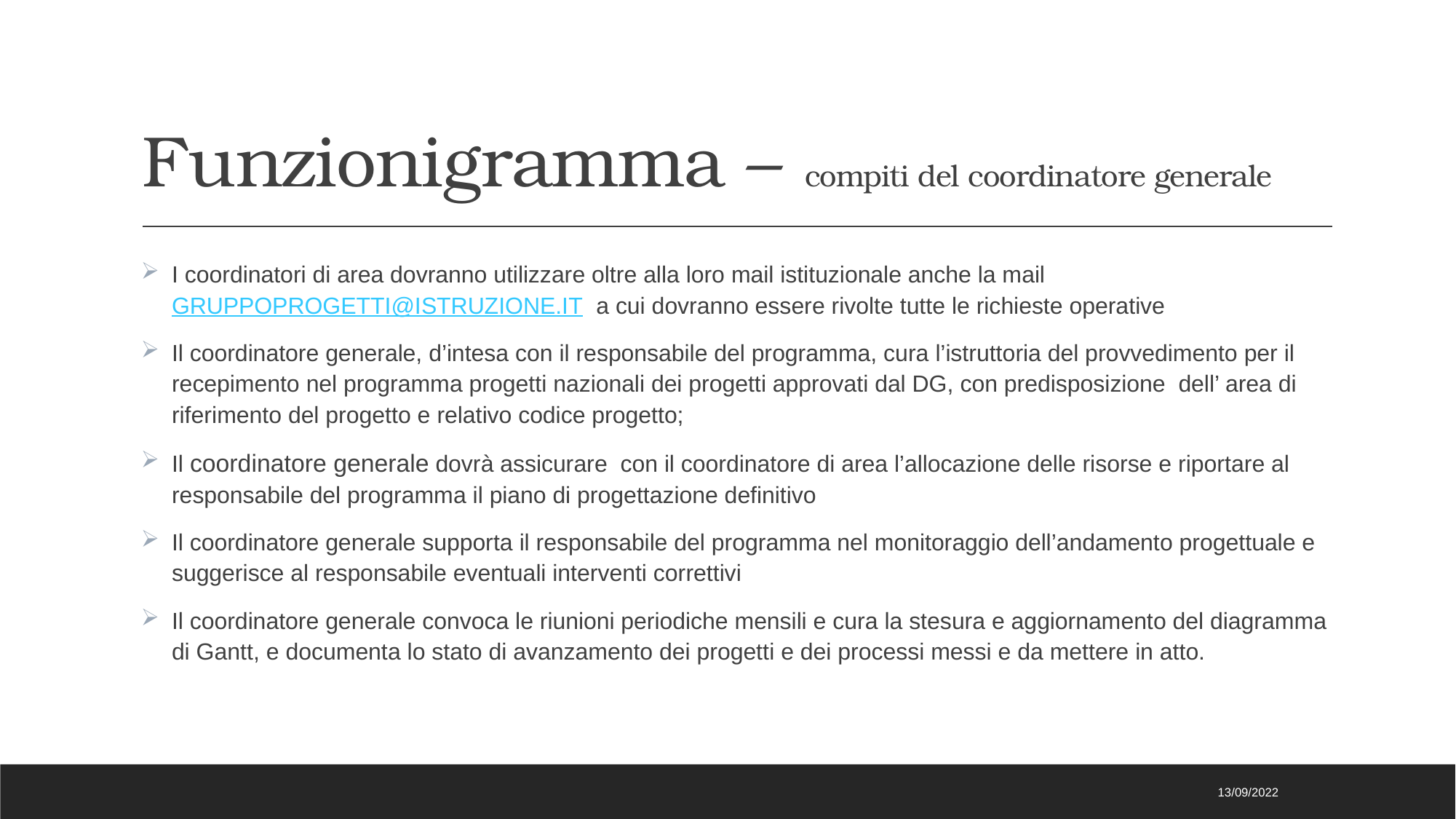

# Funzionigramma – compiti del coordinatore generale
I coordinatori di area dovranno utilizzare oltre alla loro mail istituzionale anche la mail GRUPPOPROGETTI@ISTRUZIONE.IT  a cui dovranno essere rivolte tutte le richieste operative
Il coordinatore generale, d’intesa con il responsabile del programma, cura l’istruttoria del provvedimento per il recepimento nel programma progetti nazionali dei progetti approvati dal DG, con predisposizione  dell’ area di riferimento del progetto e relativo codice progetto;
Il coordinatore generale dovrà assicurare  con il coordinatore di area l’allocazione delle risorse e riportare al responsabile del programma il piano di progettazione definitivo
Il coordinatore generale supporta il responsabile del programma nel monitoraggio dell’andamento progettuale e suggerisce al responsabile eventuali interventi correttivi
Il coordinatore generale convoca le riunioni periodiche mensili e cura la stesura e aggiornamento del diagramma di Gantt, e documenta lo stato di avanzamento dei progetti e dei processi messi e da mettere in atto.

13/09/2022